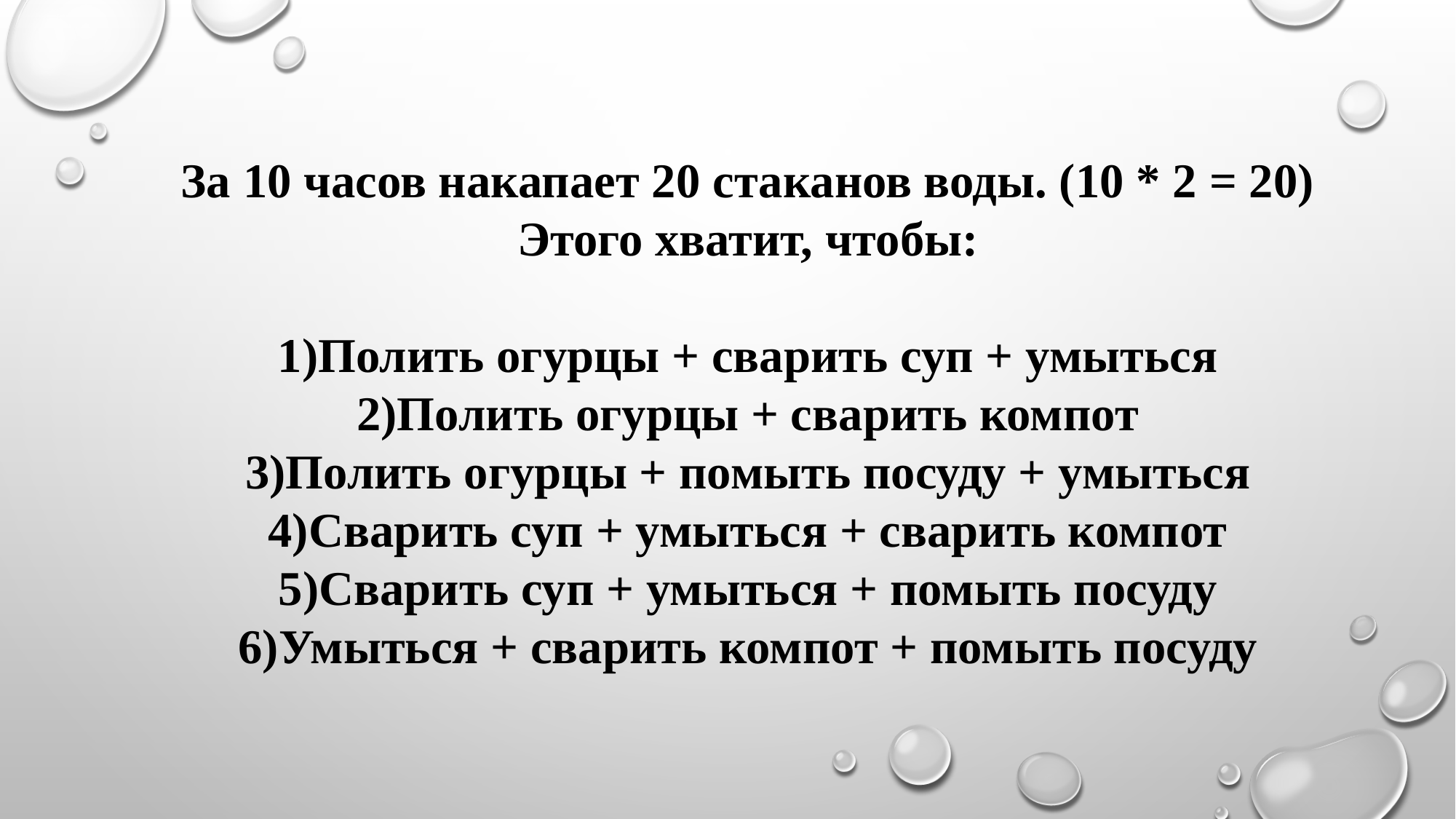

За 10 часов накапает 20 стаканов воды. (10 * 2 = 20)
Этого хватит, чтобы:

1)Полить огурцы + сварить суп + умыться
2)Полить огурцы + сварить компот
3)Полить огурцы + помыть посуду + умыться
4)Сварить суп + умыться + сварить компот
5)Сварить суп + умыться + помыть посуду
6)Умыться + сварить компот + помыть посуду